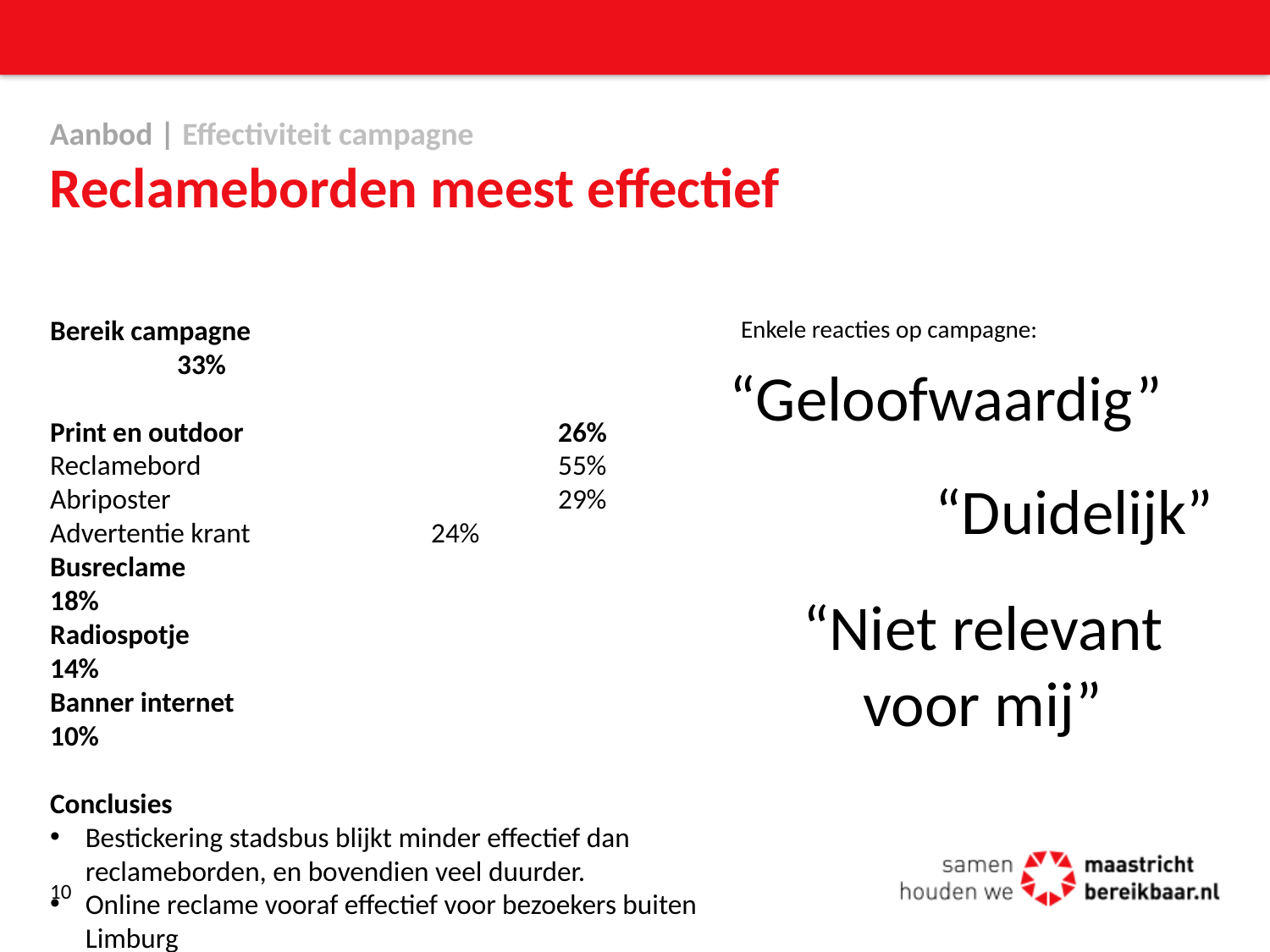

# Aanbod | Effectiviteit campagne Reclameborden meest effectief
Enkele reacties op campagne:
Bereik campagne					33%

Print en outdoor			26%
Reclamebord 			55%
Abriposter				29%
Advertentie krant		24%
Busreclame				18%
Radiospotje				14%
Banner internet				10%

Conclusies
Bestickering stadsbus blijkt minder effectief dan reclameborden, en bovendien veel duurder.
Online reclame vooraf effectief voor bezoekers buiten Limburg
Bekendheid in (Zuid en Midden) Limburg hoogst door nieuwsbericht in krant, daarna via kennissen
“Geloofwaardig”
“Duidelijk”
“Niet relevant voor mij”
10